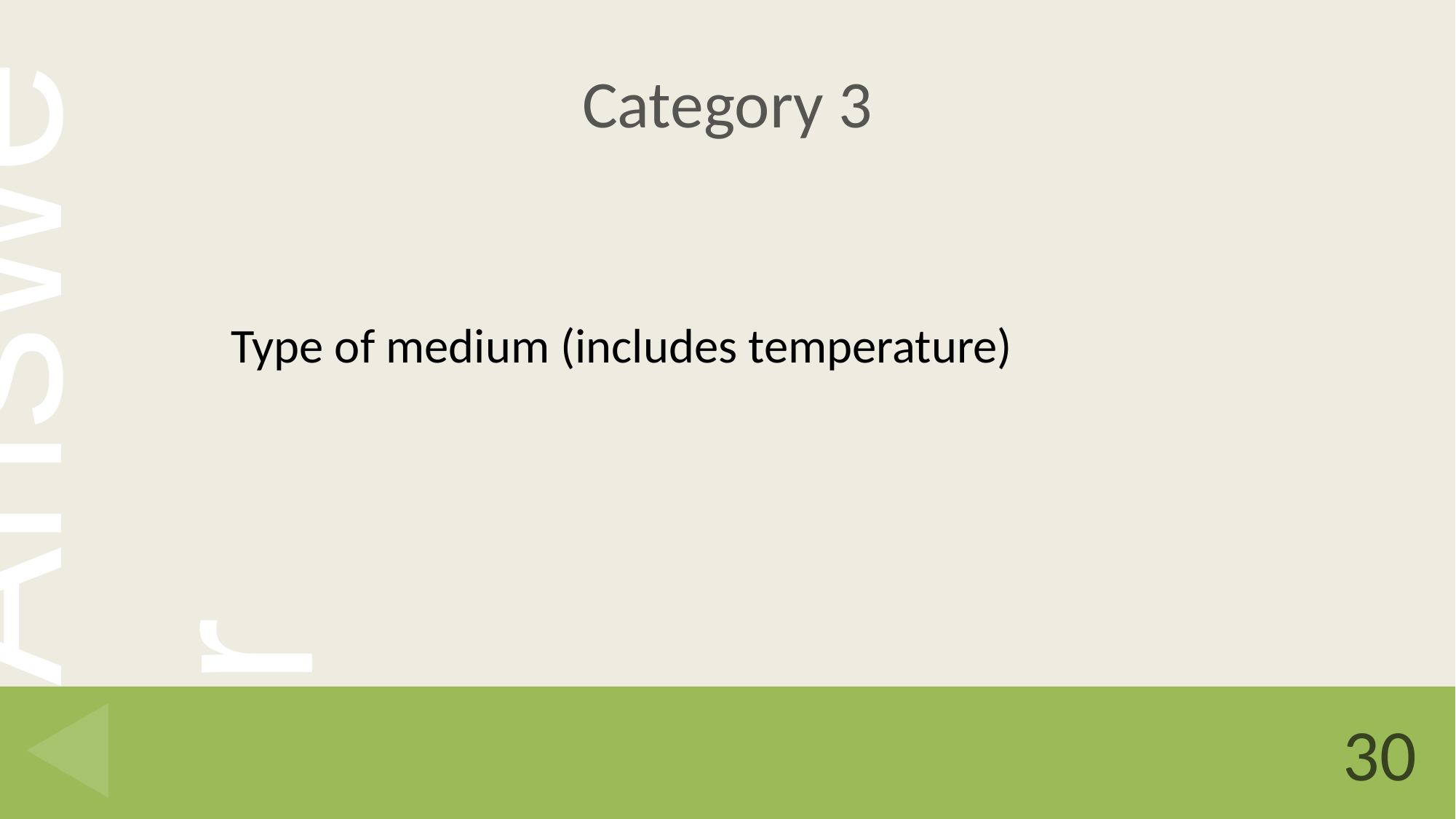

# Category 3
Type of medium (includes temperature)
30